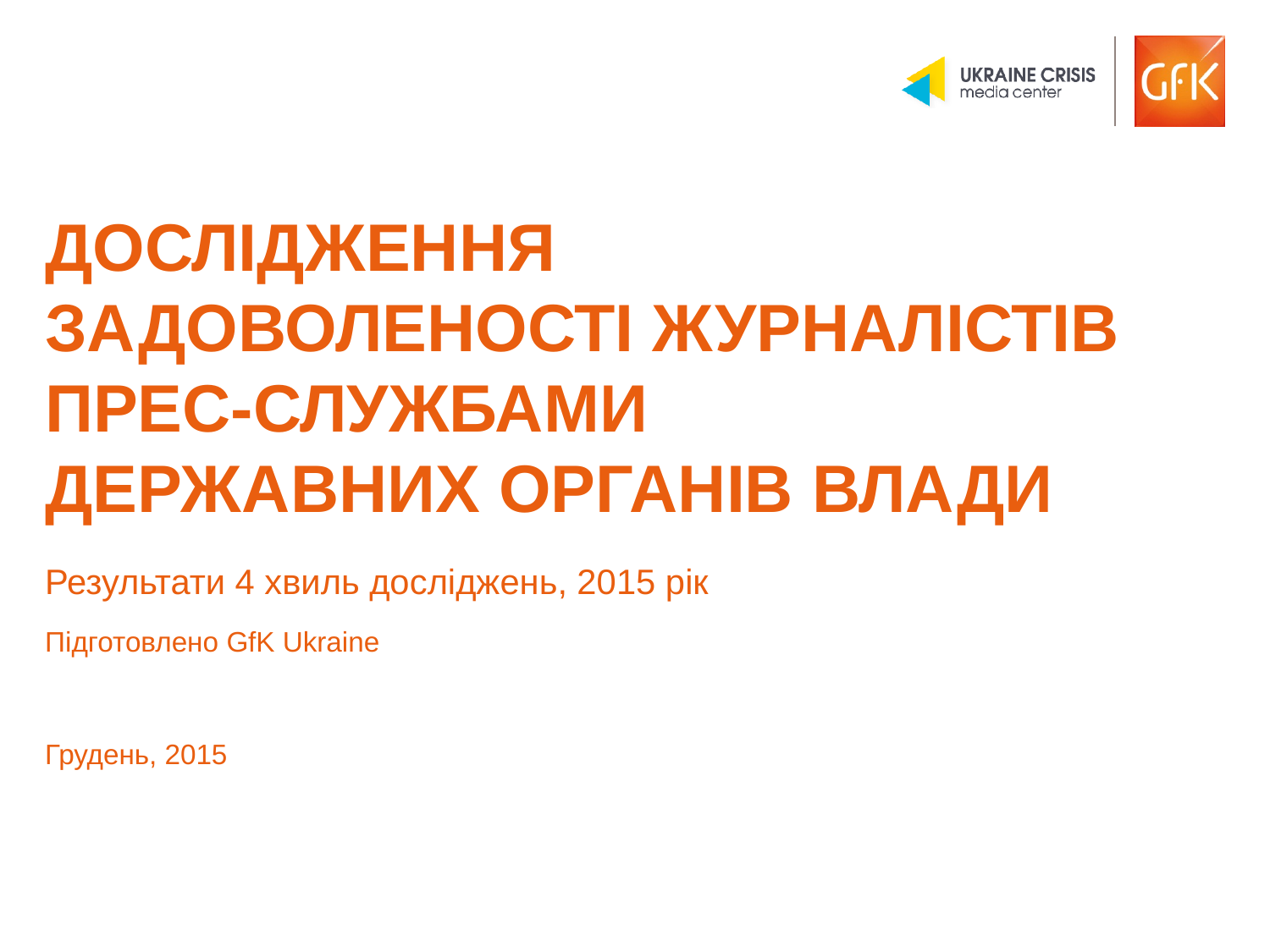

# Дослідження задоволеності журналістів прес-службами державних органів влади
Результати 4 хвиль досліджень, 2015 рік
Підготовлено GfK Ukraine

Грудень, 2015